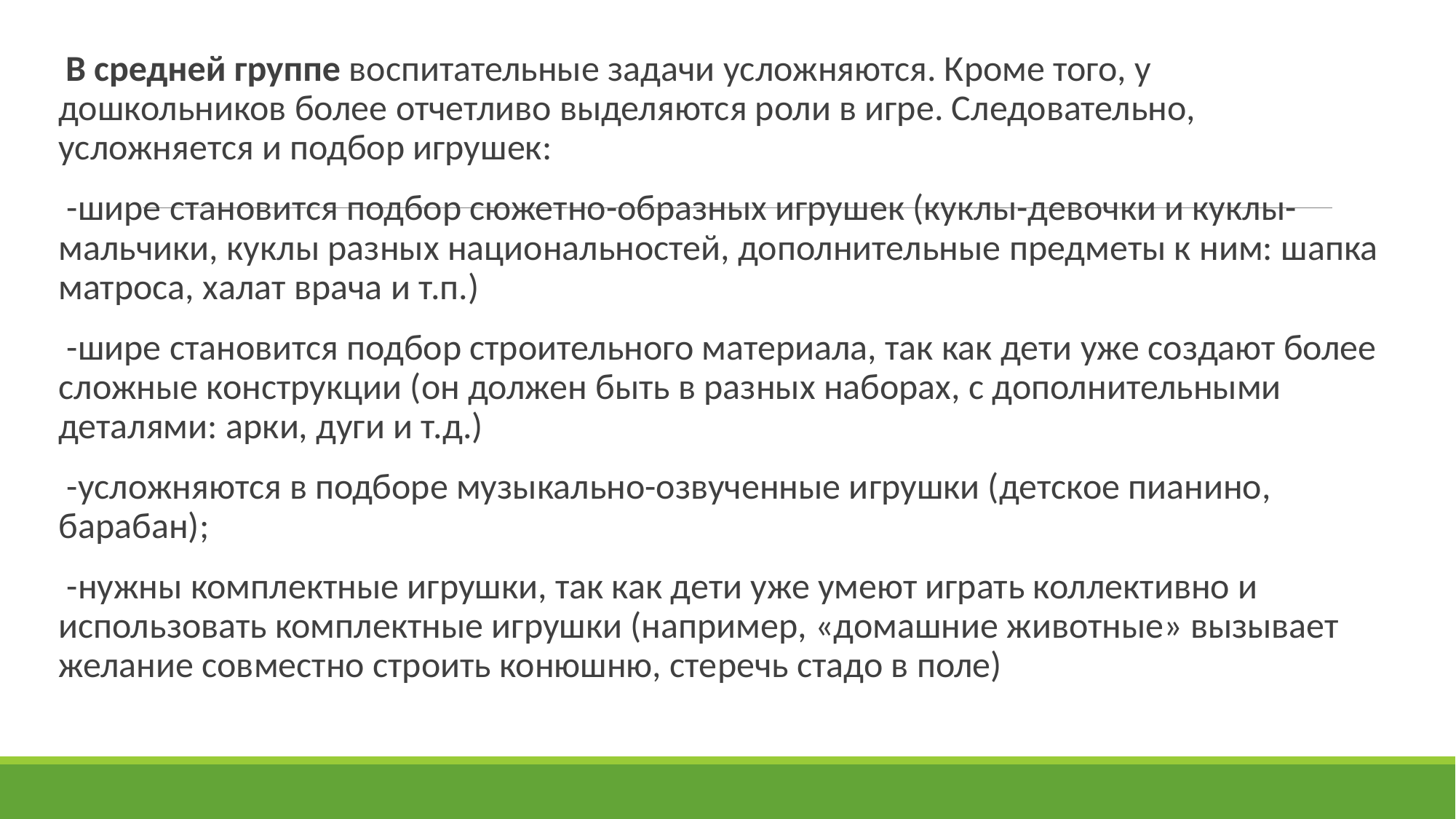

В средней группе воспитательные задачи усложняются. Кроме того, у дошкольников более отчетливо выделяются роли в игре. Следовательно, усложняется и подбор игрушек:
 -шире становится подбор сюжетно-образных игрушек (куклы-девочки и куклы-мальчики, куклы разных национальностей, дополнительные предметы к ним: шапка матроса, халат врача и т.п.)
 -шире становится подбор строительного материала, так как дети уже создают более сложные конструкции (он должен быть в разных наборах, с дополнительными деталями: арки, дуги и т.д.)
 -усложняются в подборе музыкально-озвученные игрушки (детское пианино, барабан);
 -нужны комплектные игрушки, так как дети уже умеют играть коллективно и использовать комплектные игрушки (например, «домашние животные» вызывает желание совместно строить конюшню, стеречь стадо в поле)